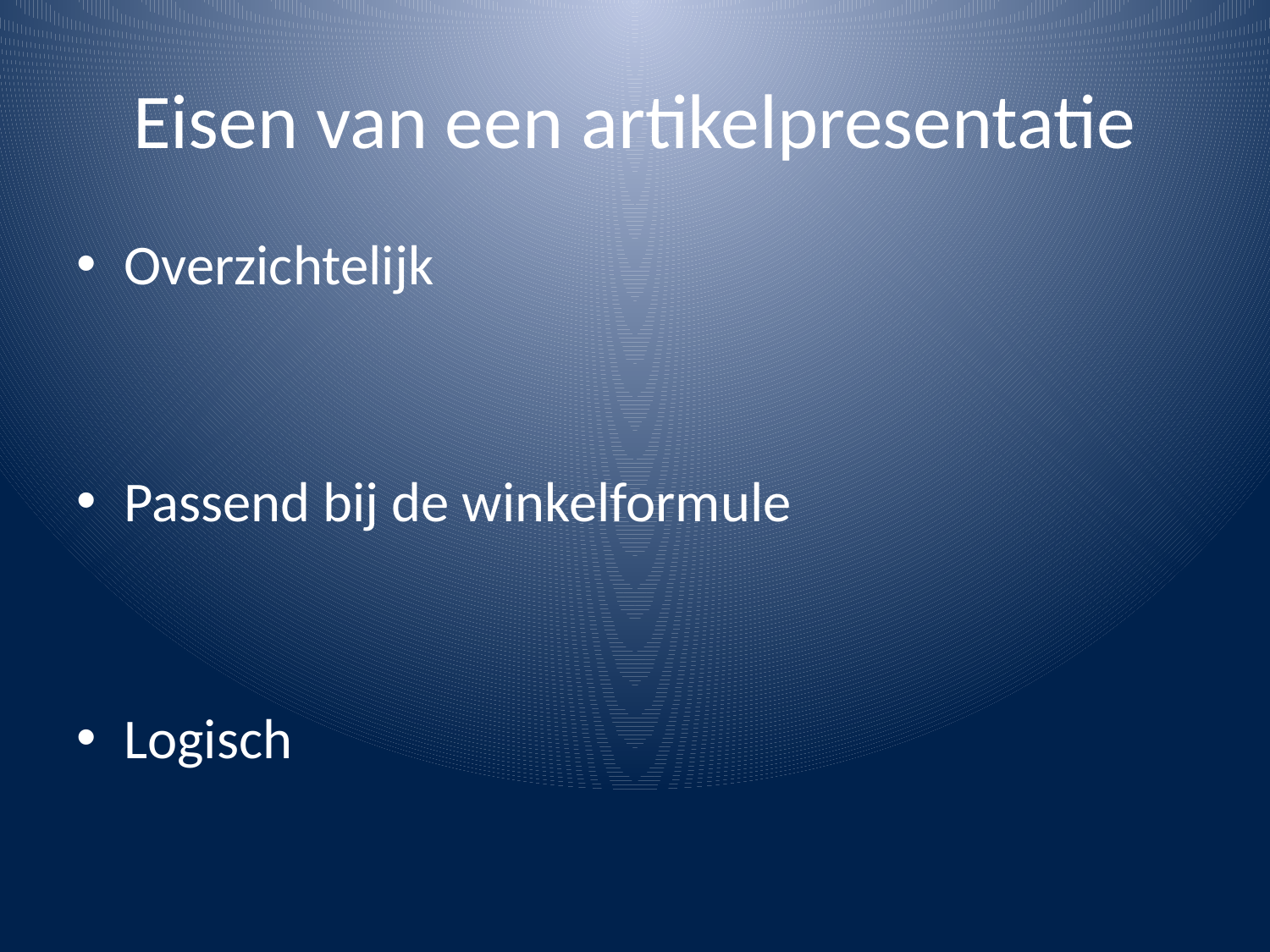

# Eisen van een artikelpresentatie
Overzichtelijk

Passend bij de winkelformule

Logisch